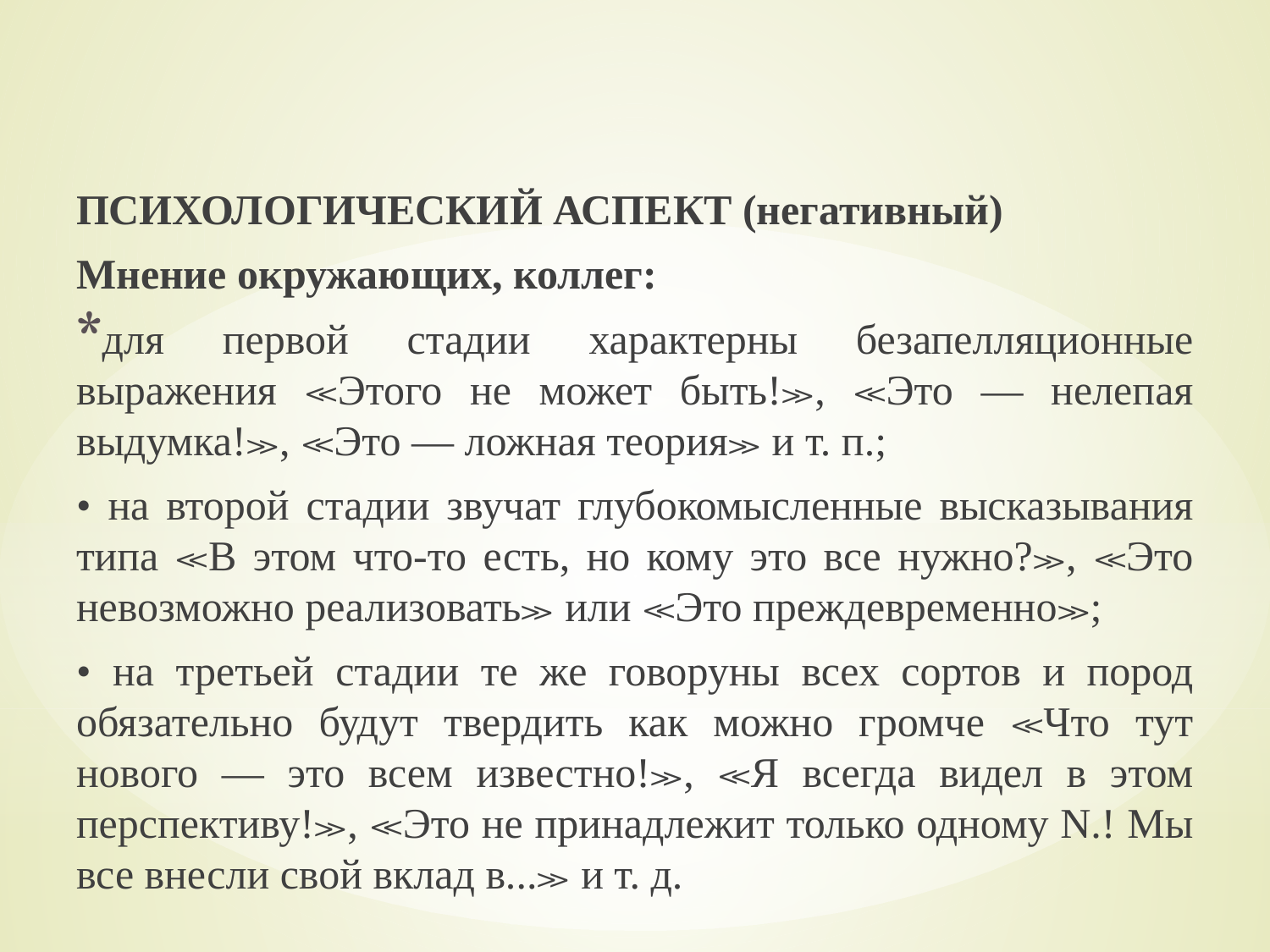

#
ПСИХОЛОГИЧЕСКИЙ АСПЕКТ (негативный)
Мнение окружающих, коллег:
для первой стадии характерны безапелляционные выражения ≪Этого не может быть!≫, ≪Это — нелепая выдумка!≫, ≪Это — ложная теория≫ и т. п.;
• на второй стадии звучат глубокомысленные высказывания типа ≪В этом что-то есть, но кому это все нужно?≫, ≪Это невозможно реализовать≫ или ≪Это преждевременно≫;
• на третьей стадии те же говоруны всех сортов и пород обязательно будут твердить как можно громче ≪Что тут нового — это всем известно!≫, ≪Я всегда видел в этом перспективу!≫, ≪Это не принадлежит только одному N.! Мы все внесли свой вклад в...≫ и т. д.